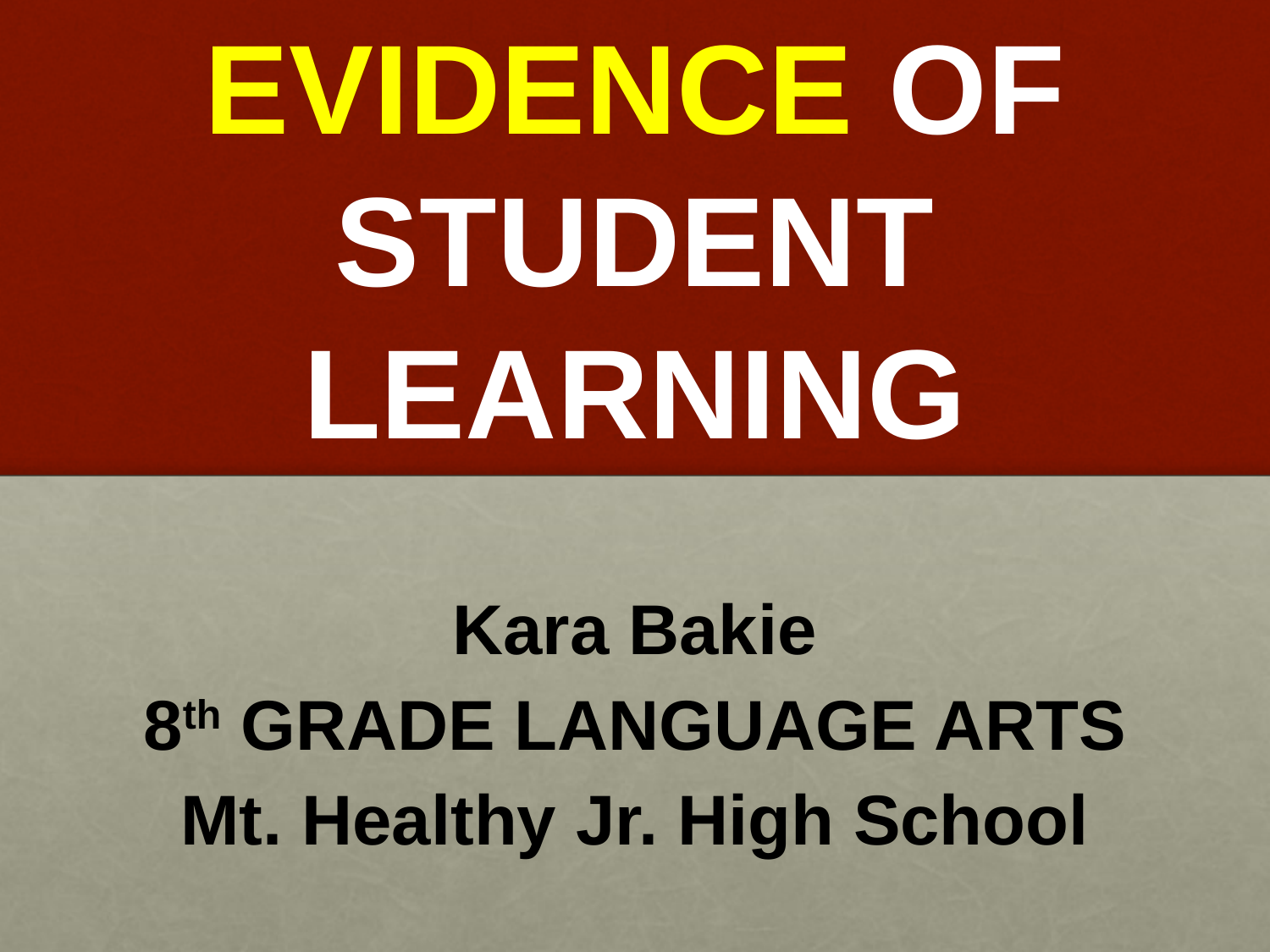

# EVIDENCE OF STUDENT LEARNING

Kara Bakie
8th GRADE LANGUAGE ARTS
Mt. Healthy Jr. High School